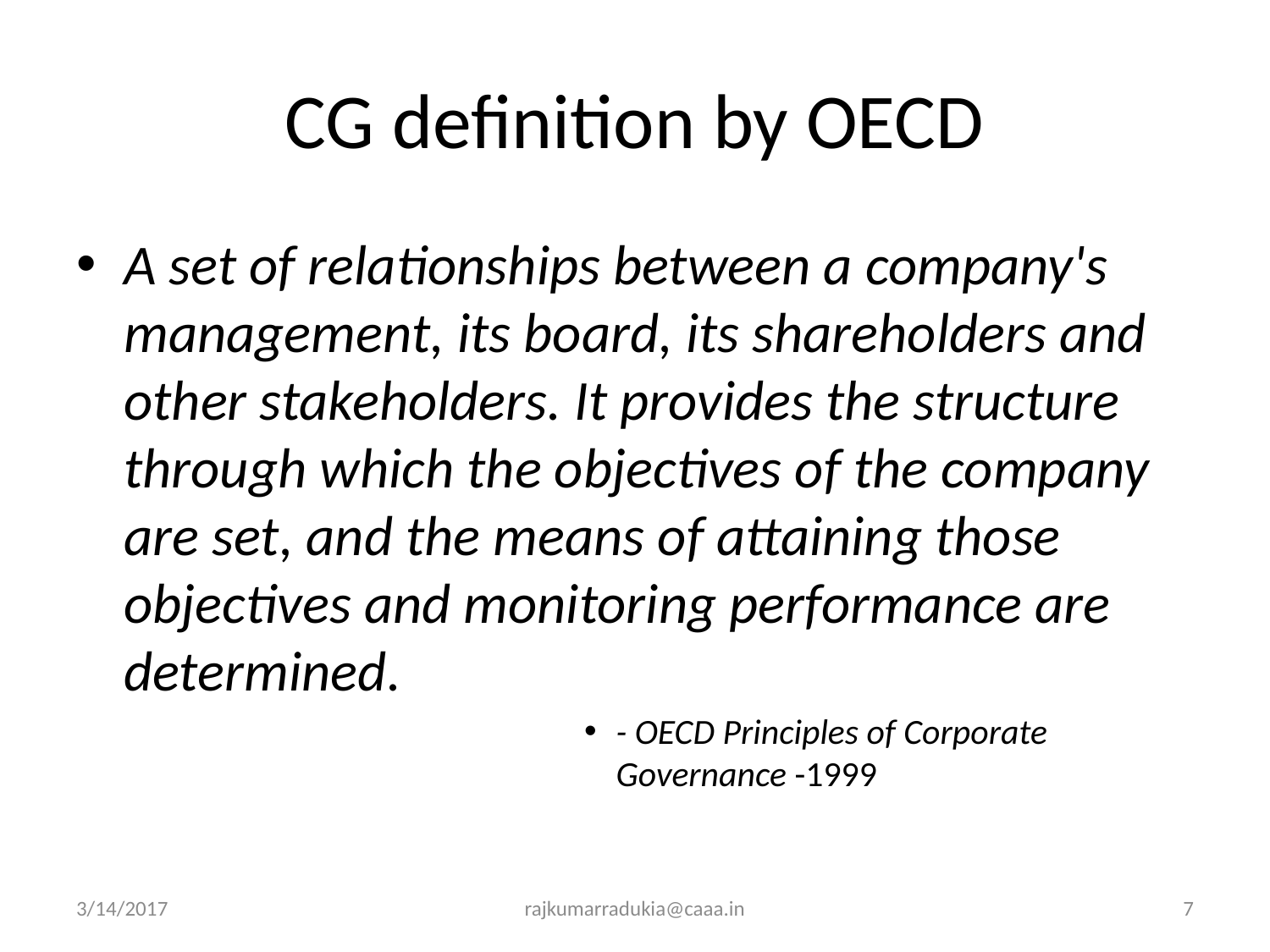

# CG definition by OECD
A set of relationships between a company's management, its board, its shareholders and other stakeholders. It provides the structure through which the objectives of the company are set, and the means of attaining those objectives and monitoring performance are determined.
- OECD Principles of Corporate Governance -1999

3/14/2017
rajkumarradukia@caaa.in
7